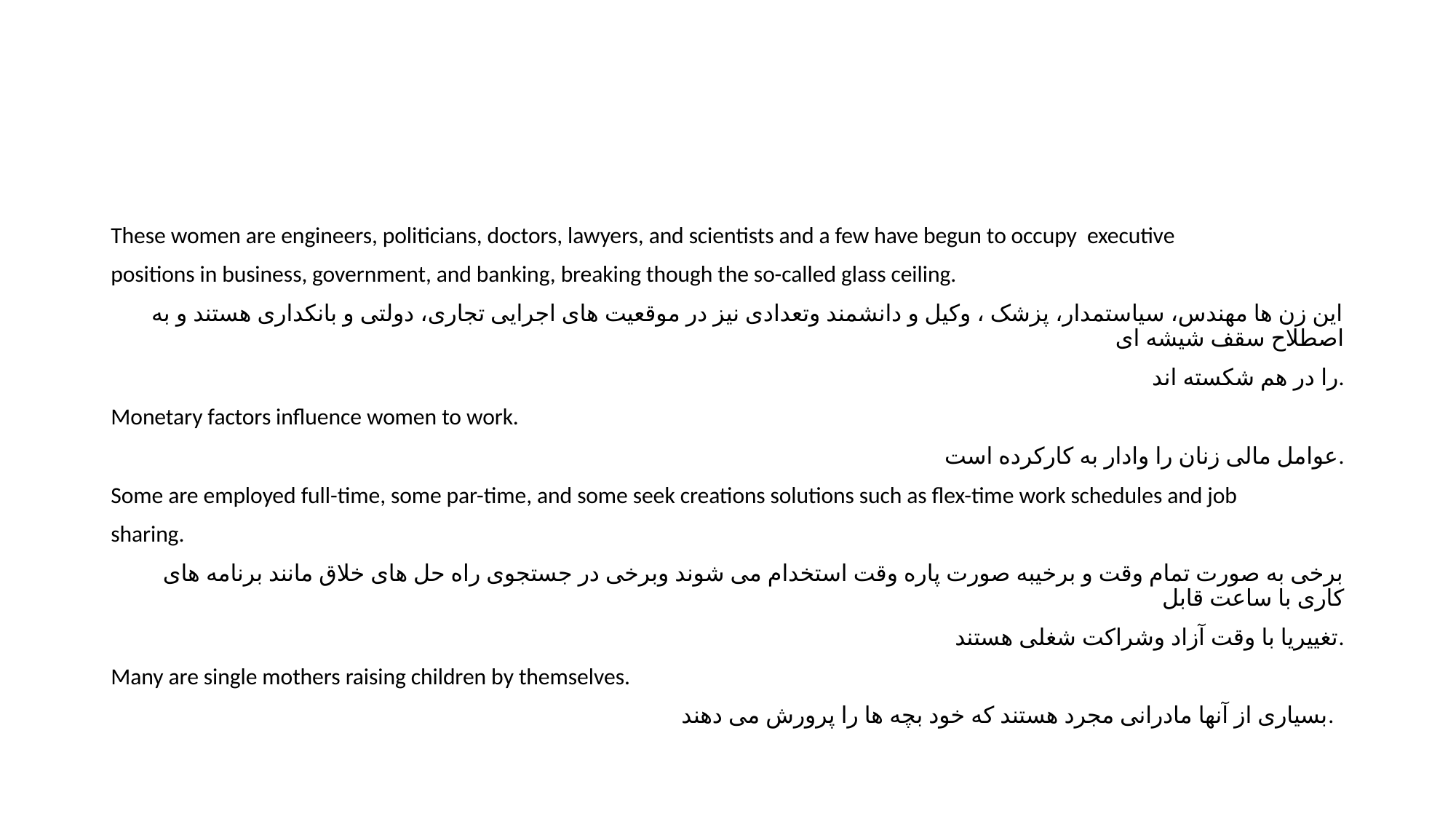

#
These women are engineers, politicians, doctors, lawyers, and scientists and a few have begun to occupy  executive
positions in business, government, and banking, breaking though the so-called glass ceiling.
این زن ها مهندس، سیاستمدار، پزشک ، وکیل و دانشمند وتعدادی نیز در موقعیت های اجرایی تجاری، دولتی و بانکداری هستند و به اصطلاح سقف شیشه ای
 را در هم شکسته اند.
Monetary factors influence women to work.
عوامل مالی زنان را وادار به کارکرده است.
Some are employed full-time, some par-time, and some seek creations solutions such as flex-time work schedules and job
sharing.
برخی به صورت تمام وقت و برخیبه صورت پاره وقت استخدام می شوند وبرخی در جستجوی راه حل های خلاق مانند برنامه های کاری با ساعت قابل
 تغییریا با وقت آزاد وشراکت شغلی هستند.
Many are single mothers raising children by themselves.
بسیاری از آنها مادرانی مجرد هستند که خود بچه ها را پرورش می دهند.